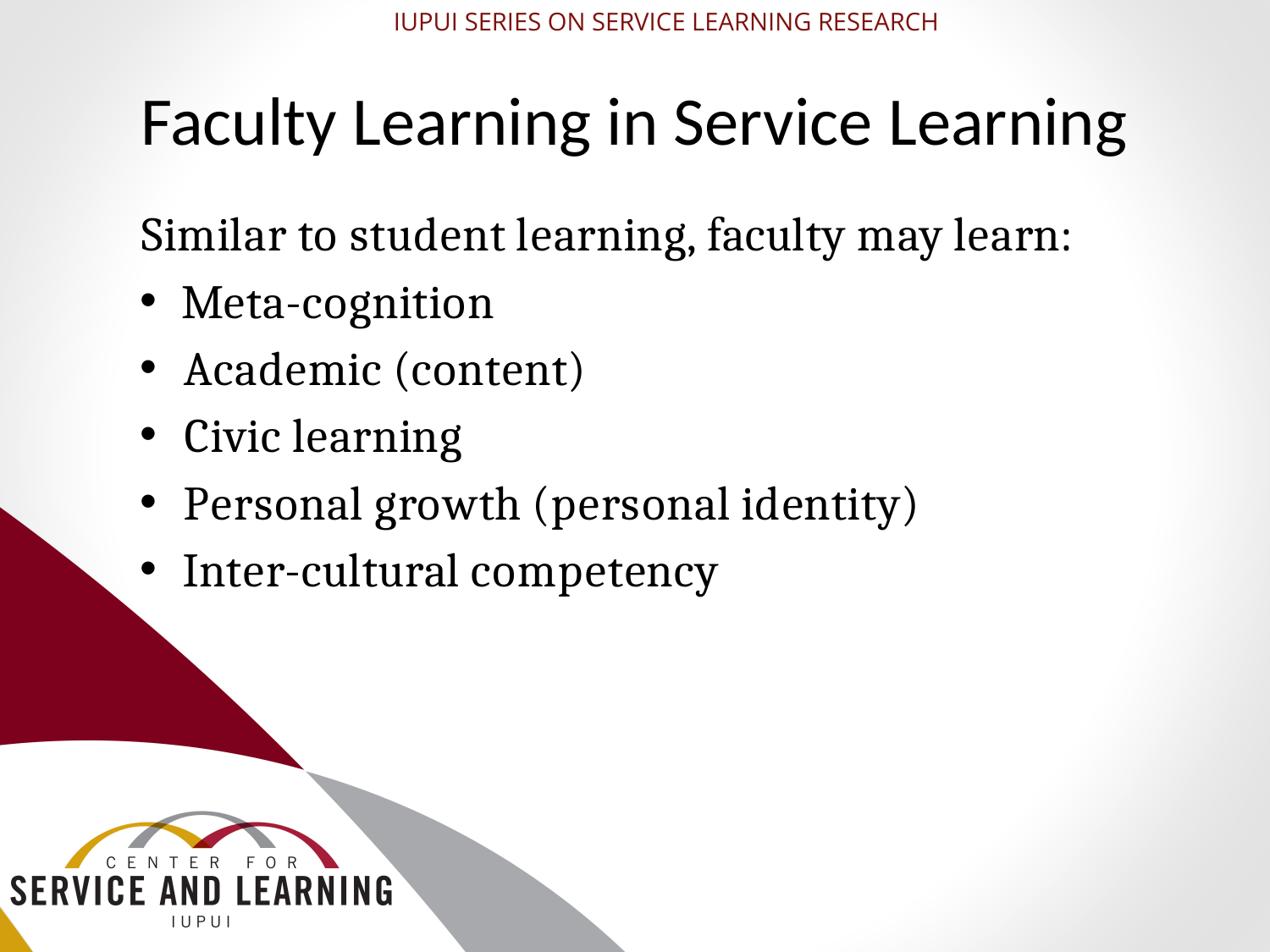

IUPUI SERIES ON SERVICE LEARNING RESEARCH
# Faculty Learning in Service Learning
Similar to student learning, faculty may learn:
Meta-cognition
Academic (content)
Civic learning
Personal growth (personal identity)
Inter-cultural competency